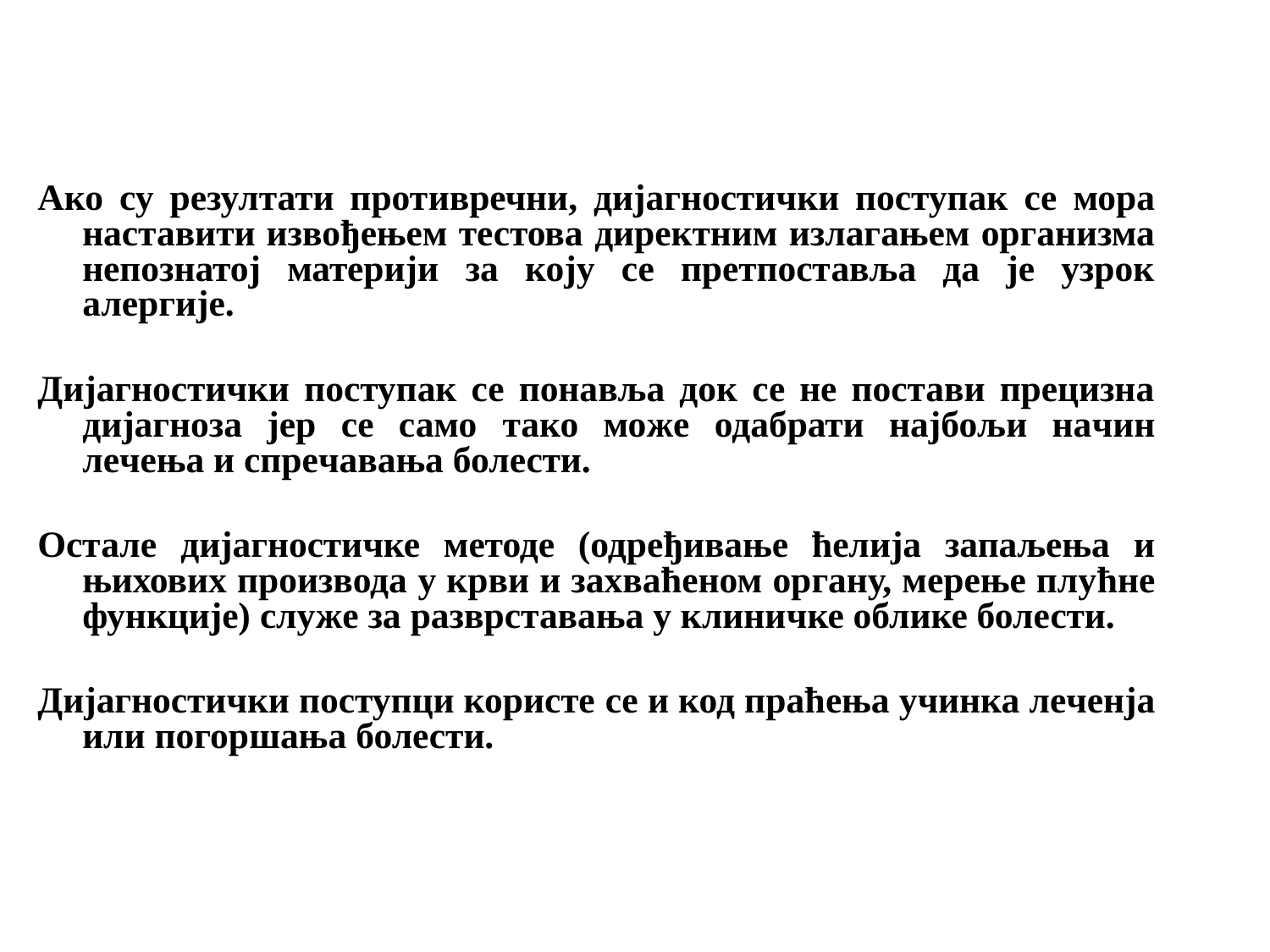

Ако су резултати противречни, дијагностички поступак се мора наставити извођењем тестова директним излагањем организма непознатој материји за коју се претпоставља да је узрок алергије.

Дијагностички поступак се понавља док се не постави прецизна дијагноза јер се само тако може одабрати најбољи начин лечења и спречавања болести.

Остале дијагностичке методе (одређивање ћелија запаљења и њихових производа у крви и захваћеном органу, мерење плућне функције) служе за разврставања у клиничке облике болести.

Дијагностички поступци користе се и код праћења учинка леченја или погоршања болести.